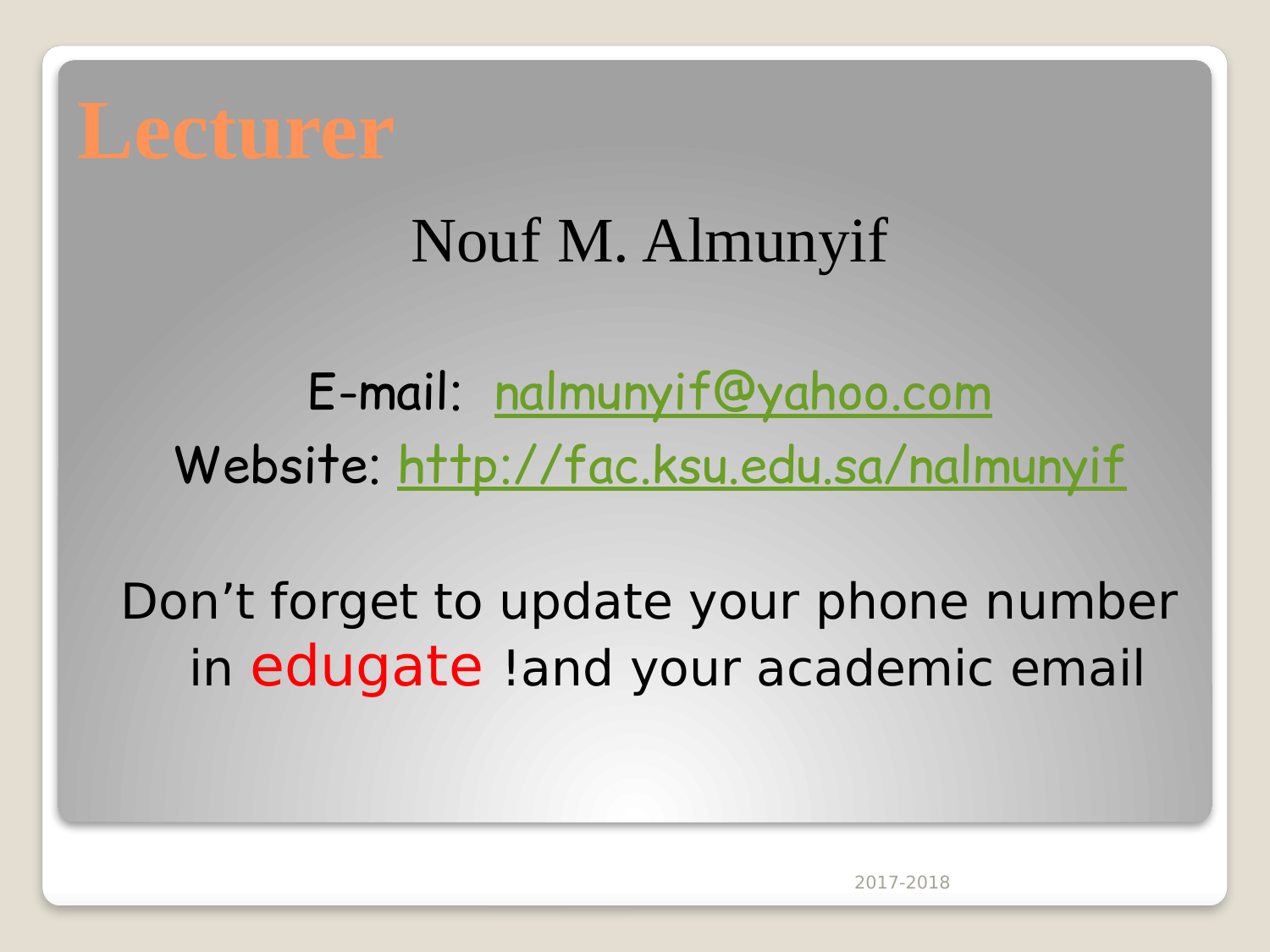

# Lecturer
Nouf M. Almunyif

E-mail:  nalmunyif@yahoo.com
Website: http://fac.ksu.edu.sa/nalmunyif

Don’t forget to update your phone number in edugate !and your academic email

2017-2018